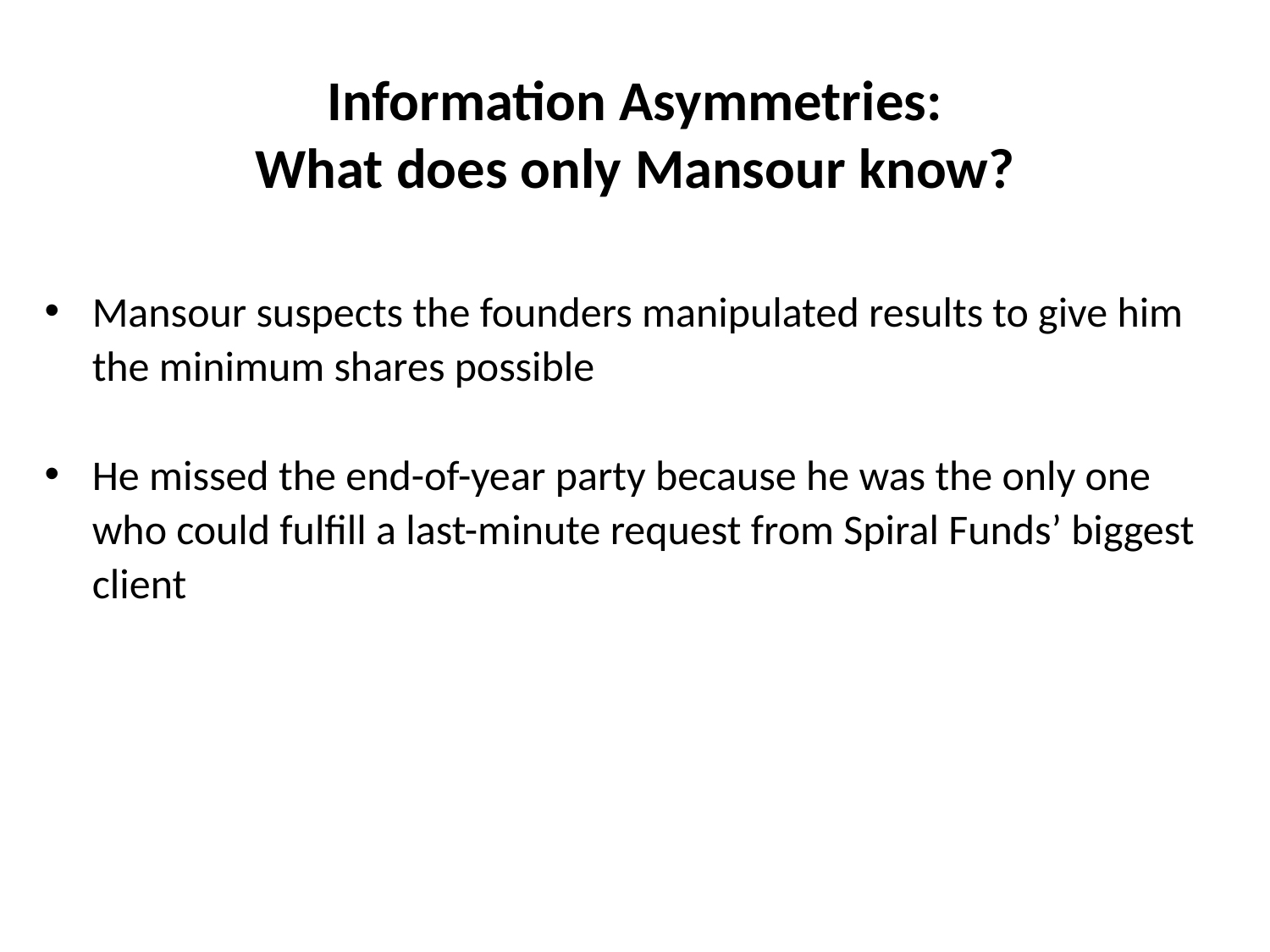

# Information Asymmetries: What does only Mansour know?
Mansour suspects the founders manipulated results to give him the minimum shares possible

He missed the end-of-year party because he was the only one who could fulfill a last-minute request from Spiral Funds’ biggest client